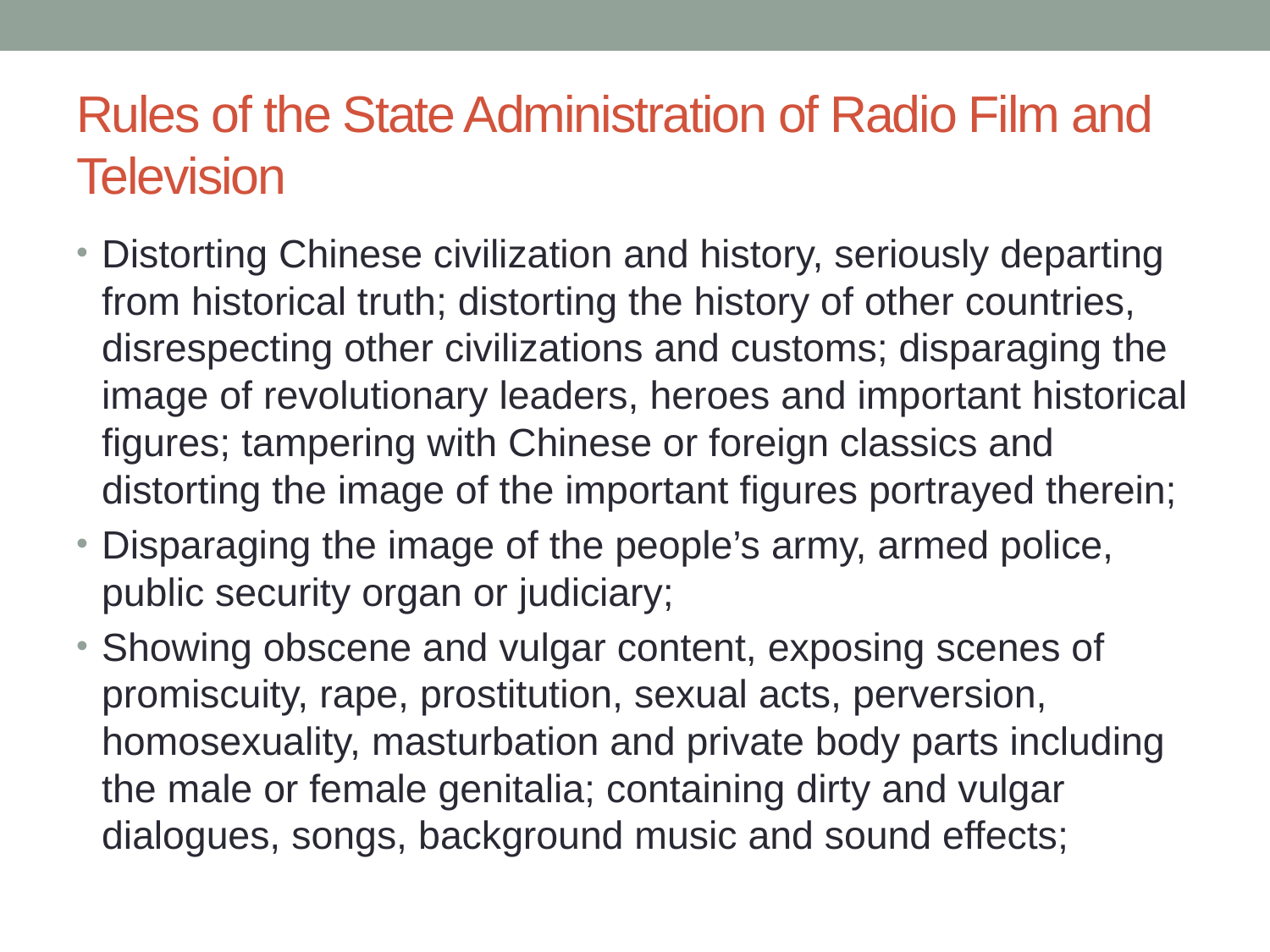

# Rules of the State Administration of Radio Film and Television
Distorting Chinese civilization and history, seriously departing from historical truth; distorting the history of other countries, disrespecting other civilizations and customs; disparaging the image of revolutionary leaders, heroes and important historical figures; tampering with Chinese or foreign classics and distorting the image of the important figures portrayed therein;
Disparaging the image of the people’s army, armed police, public security organ or judiciary;
Showing obscene and vulgar content, exposing scenes of promiscuity, rape, prostitution, sexual acts, perversion, homosexuality, masturbation and private body parts including the male or female genitalia; containing dirty and vulgar dialogues, songs, background music and sound effects;